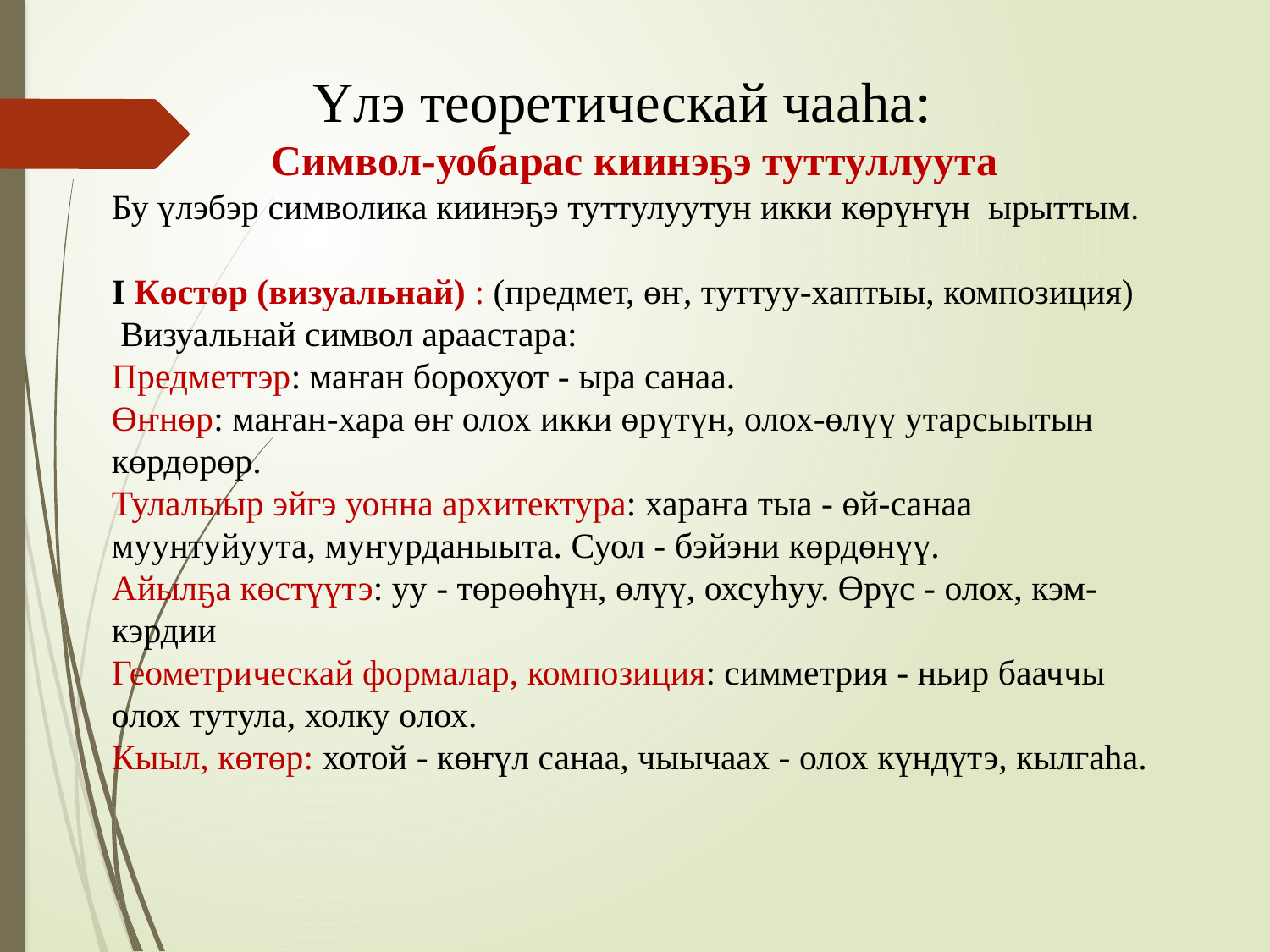

Үлэ теоретическай чааһа:
Символ‑уобарас киинэҕэ туттуллуута
Бу үлэбэр символика киинэҕэ туттулуутун икки көрүҥүн  ырыттым.

I Көстөр (визуальнай) : (предмет, өҥ, туттуу-хаптыы, композиция)
 Визуальнай символ араастара:
Предметтэр: маҥан борохуот - ыра санаа.
Өҥнөр: маҥан-хара өҥ олох икки өрүтүн, олох-өлүү утарсыытын көрдөрөр.
Тулалыыр эйгэ уонна архитектура: хараҥа тыа - өй-санаа муунтуйуута, муҥурданыыта. Суол - бэйэни көрдөнүү.
Айылҕа көстүүтэ: уу - төрөөһүн, өлүү, охсуһуу. Өрүс - олох, кэм-кэрдии
Геометрическай формалар, композиция: симметрия - ньир бааччы олох тутула, холку олох.
Кыыл, көтөр: хотой - көҥүл санаа, чыычаах - олох күндүтэ, кылгаһа.